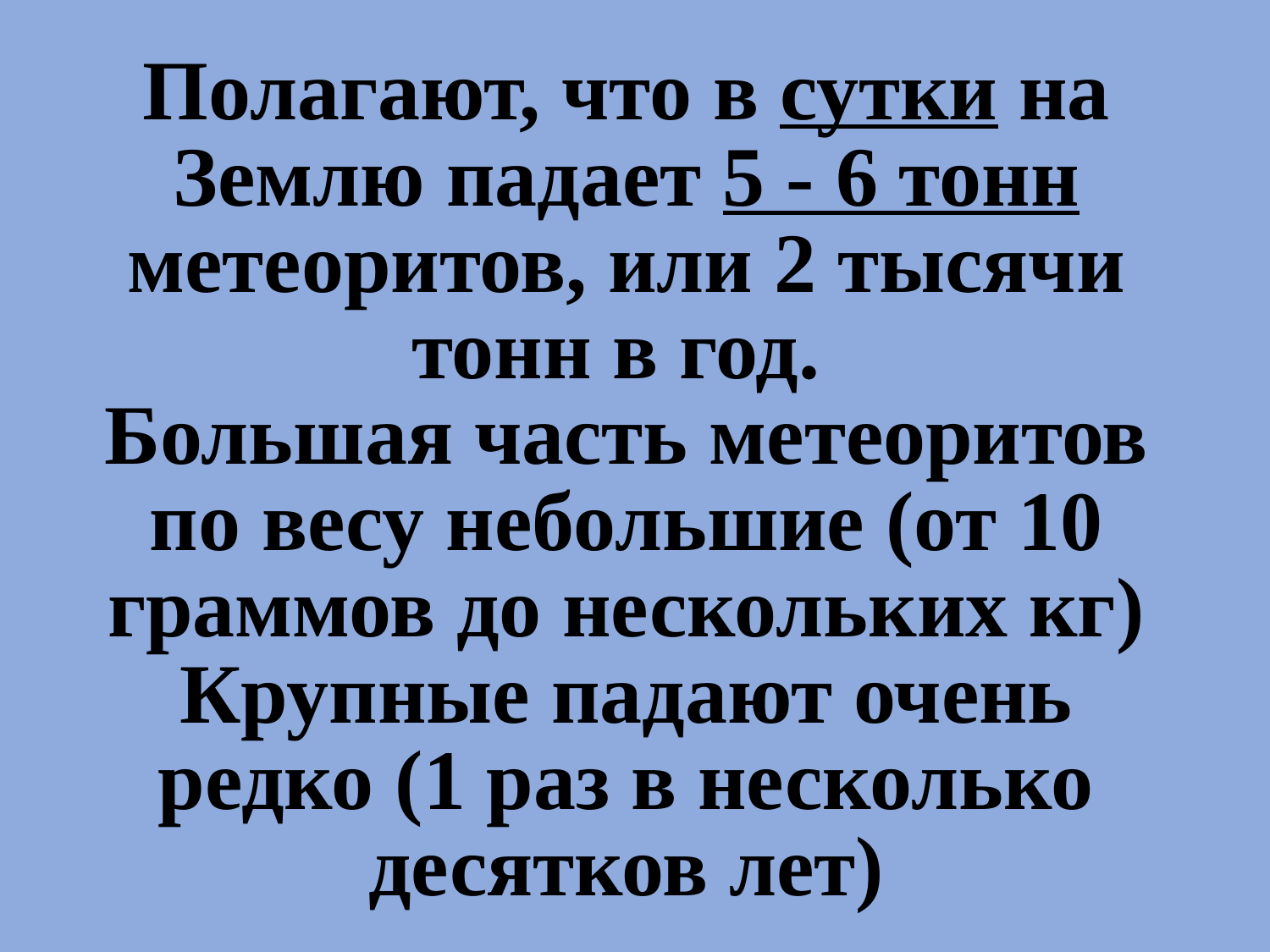

# Полагают, что в сутки на Землю падает 5 - 6 тонн метеоритов, или 2 тысячи тонн в год. Большая часть метеоритов по весу небольшие (от 10 граммов до нескольких кг) Крупные падают очень редко (1 раз в несколько десятков лет)